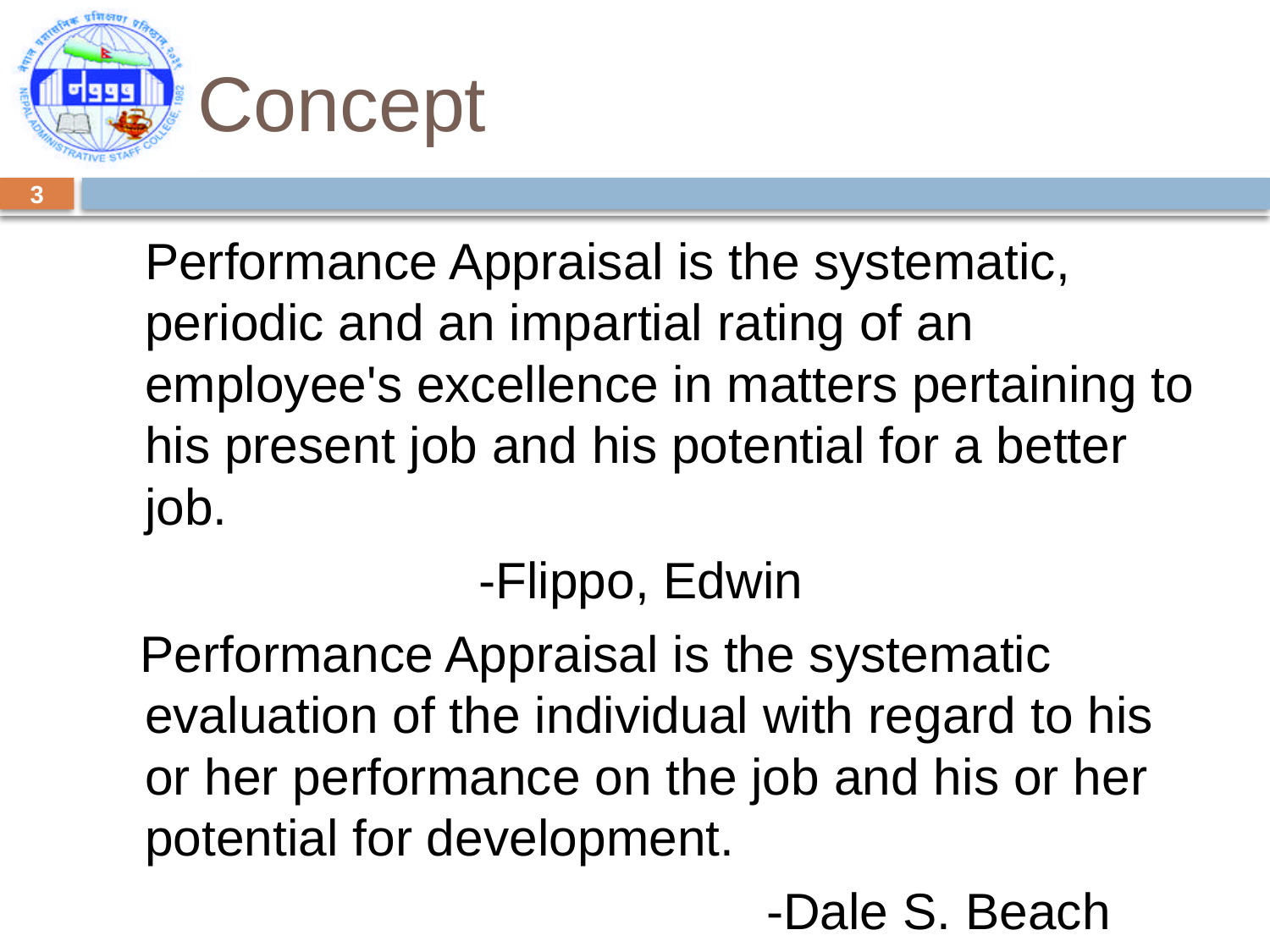

# Concept
3
Performance Appraisal is the systematic, periodic and an impartial rating of an employee's excellence in matters pertaining to his present job and his potential for a better job.
 			-Flippo, Edwin
   Performance Appraisal is the systematic evaluation of the individual with regard to his or her performance on the job and his or her potential for development.
					        -Dale S. Beach